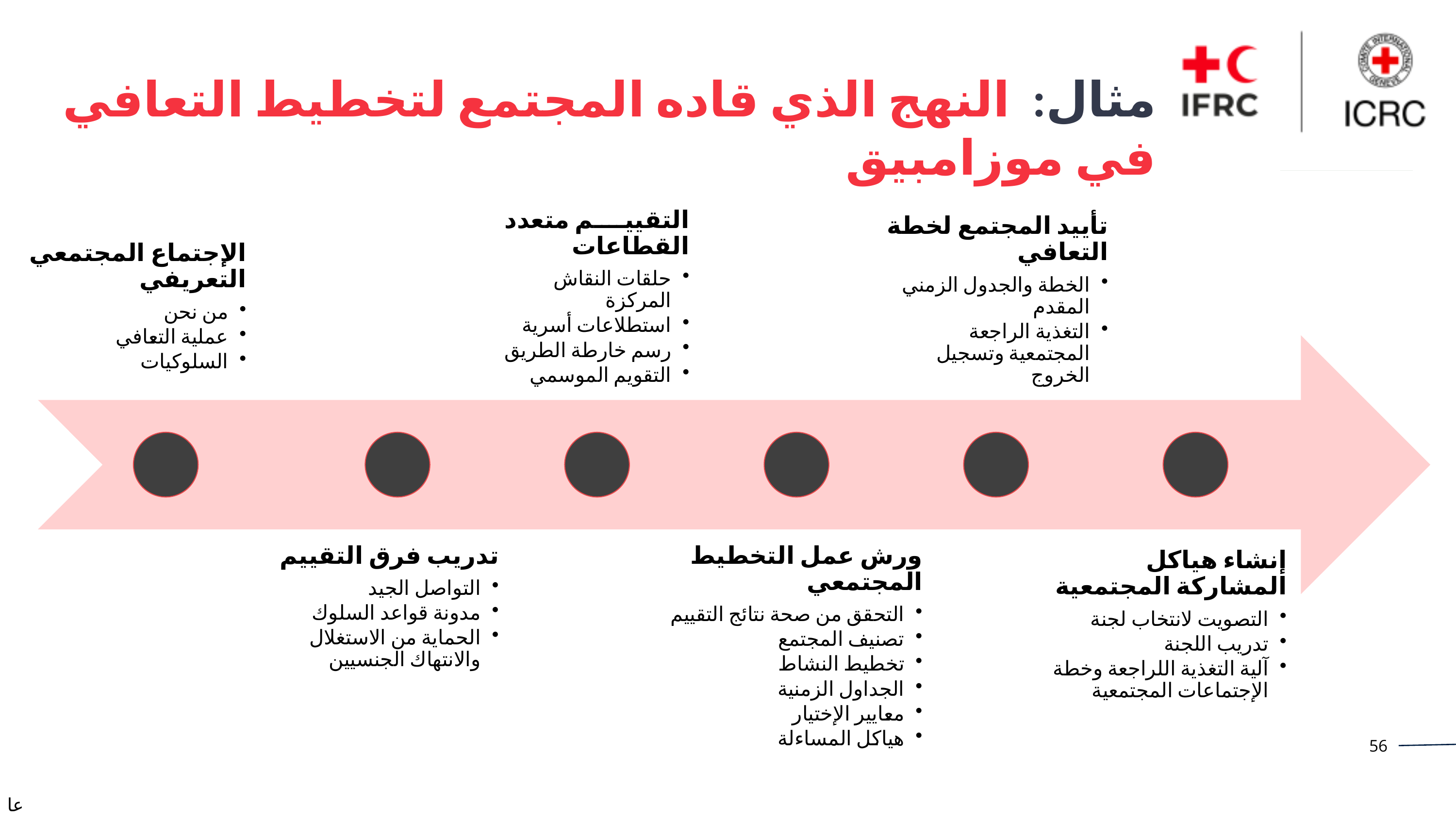

مثال:  النهج الذي قاده المجتمع لتخطيط التعافي في موزامبيق
الإجتماع المجتمعي التعريفي
من نحن
عملية التعافي
السلوكيات
التقييم متعدد القطاعات
حلقات النقاش المركزة
استطلاعات أسرية
رسم خارطة الطريق
التقويم الموسمي
تأييد المجتمع لخطة التعافي
الخطة والجدول الزمني المقدم
التغذية الراجعة المجتمعية وتسجيل الخروج

تدريب فرق التقييم
التواصل الجيد
مدونة قواعد السلوك
الحماية من الاستغلال والانتهاك الجنسيين
ورش عمل التخطيط المجتمعي
التحقق من صحة نتائج التقييم
تصنيف المجتمع
تخطيط النشاط
الجداول الزمنية
معايير الإختيار
هياكل المساءلة
إنشاء هياكل المشاركة المجتمعية
التصويت لانتخاب لجنة
تدريب اللجنة
آلية التغذية اللراجعة وخطة الإجتماعات المجتمعية
عام